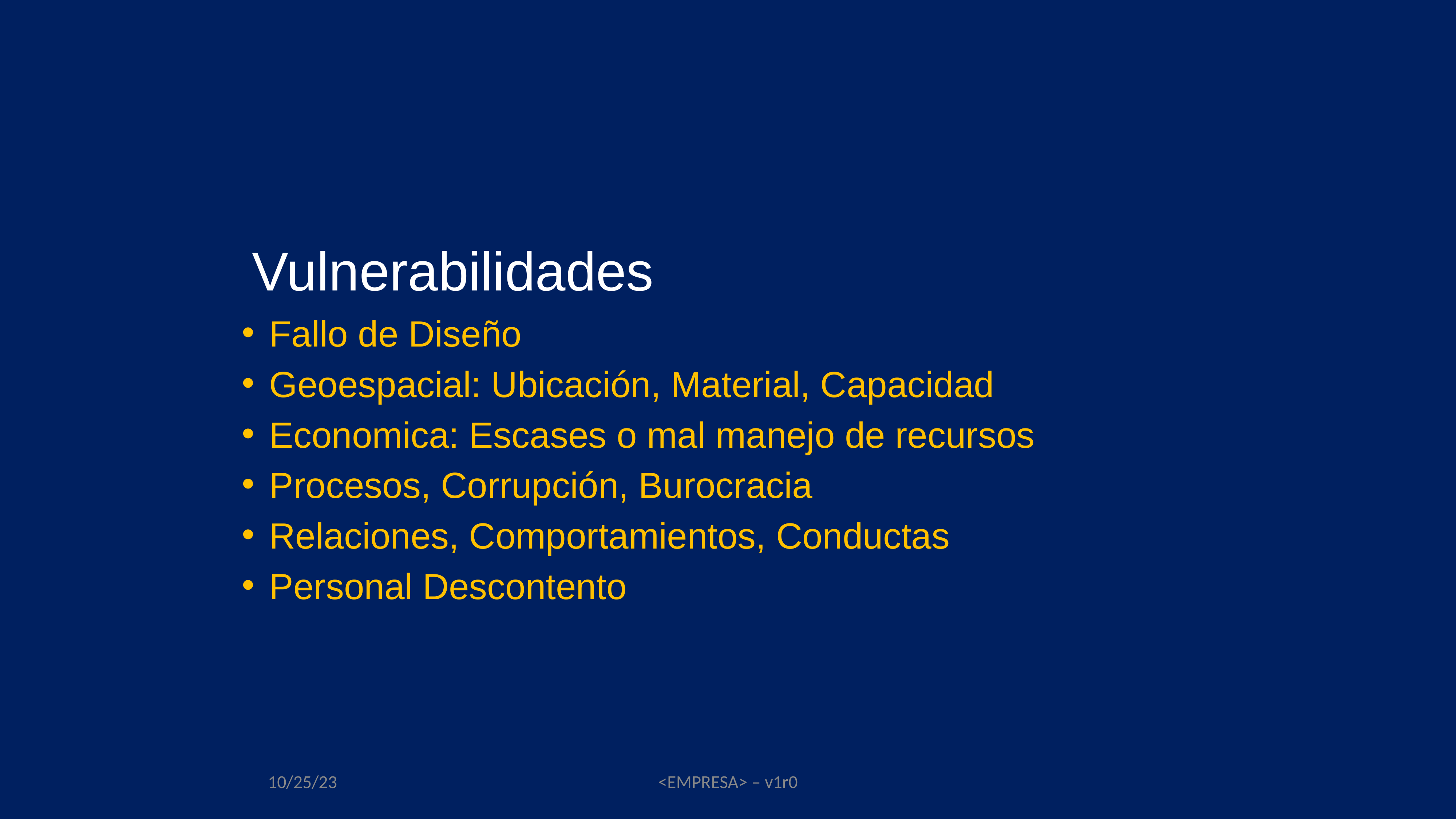

# Vulnerabilidades
Fallo de Diseño
Geoespacial: Ubicación, Material, Capacidad
Economica: Escases o mal manejo de recursos
Procesos, Corrupción, Burocracia
Relaciones, Comportamientos, Conductas
Personal Descontento
10/25/23
<EMPRESA> – v1r0
11